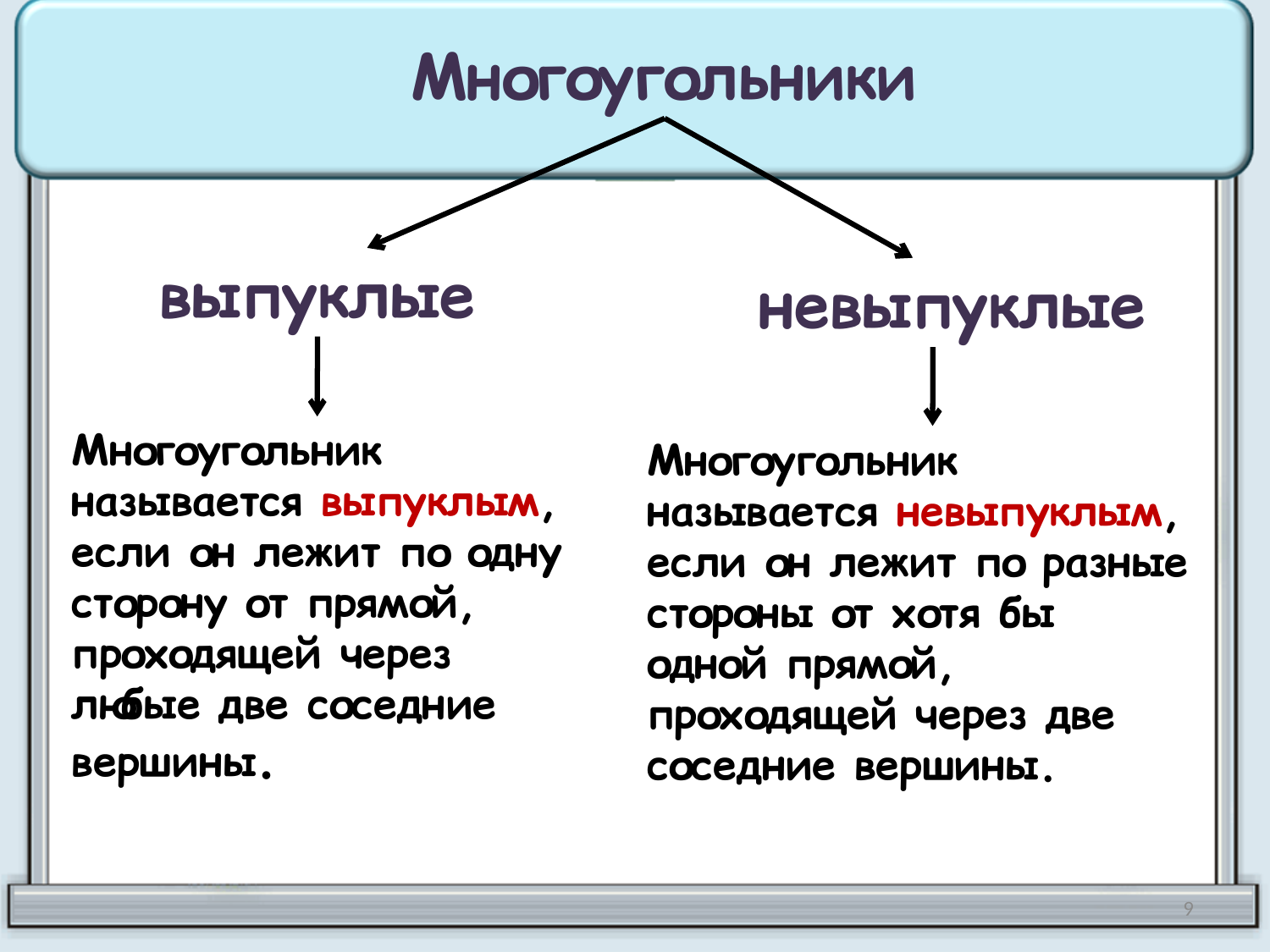

Многоугольники
выпуклые
невыпуклые
Многоугольник называется выпуклым, если он лежит по одну сторону от прямой, проходящей через любые две соседние вершины.
Многоугольник
называется невыпуклым,
если он лежит по разные
стороны от хотя бы
одной прямой,
проходящей через две
соседние вершины.
9